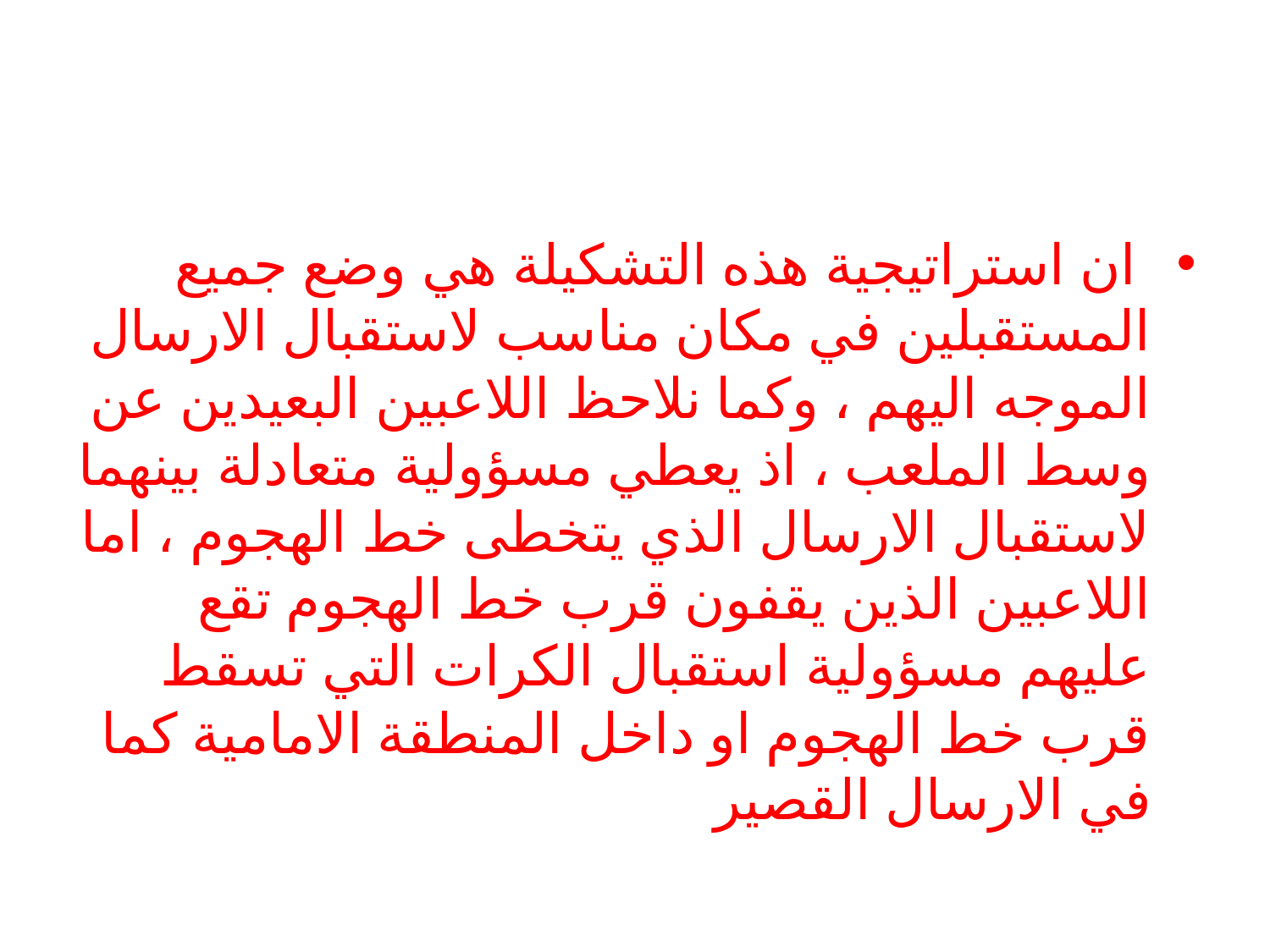

#
 ان استراتيجية هذه التشكيلة هي وضع جميع المستقبلين في مكان مناسب لاستقبال الارسال الموجه اليهم ، وكما نلاحظ اللاعبين البعيدين عن وسط الملعب ، اذ يعطي مسؤولية متعادلة بينهما لاستقبال الارسال الذي يتخطى خط الهجوم ، اما اللاعبين الذين يقفون قرب خط الهجوم تقع عليهم مسؤولية استقبال الكرات التي تسقط قرب خط الهجوم او داخل المنطقة الامامية كما في الارسال القصير